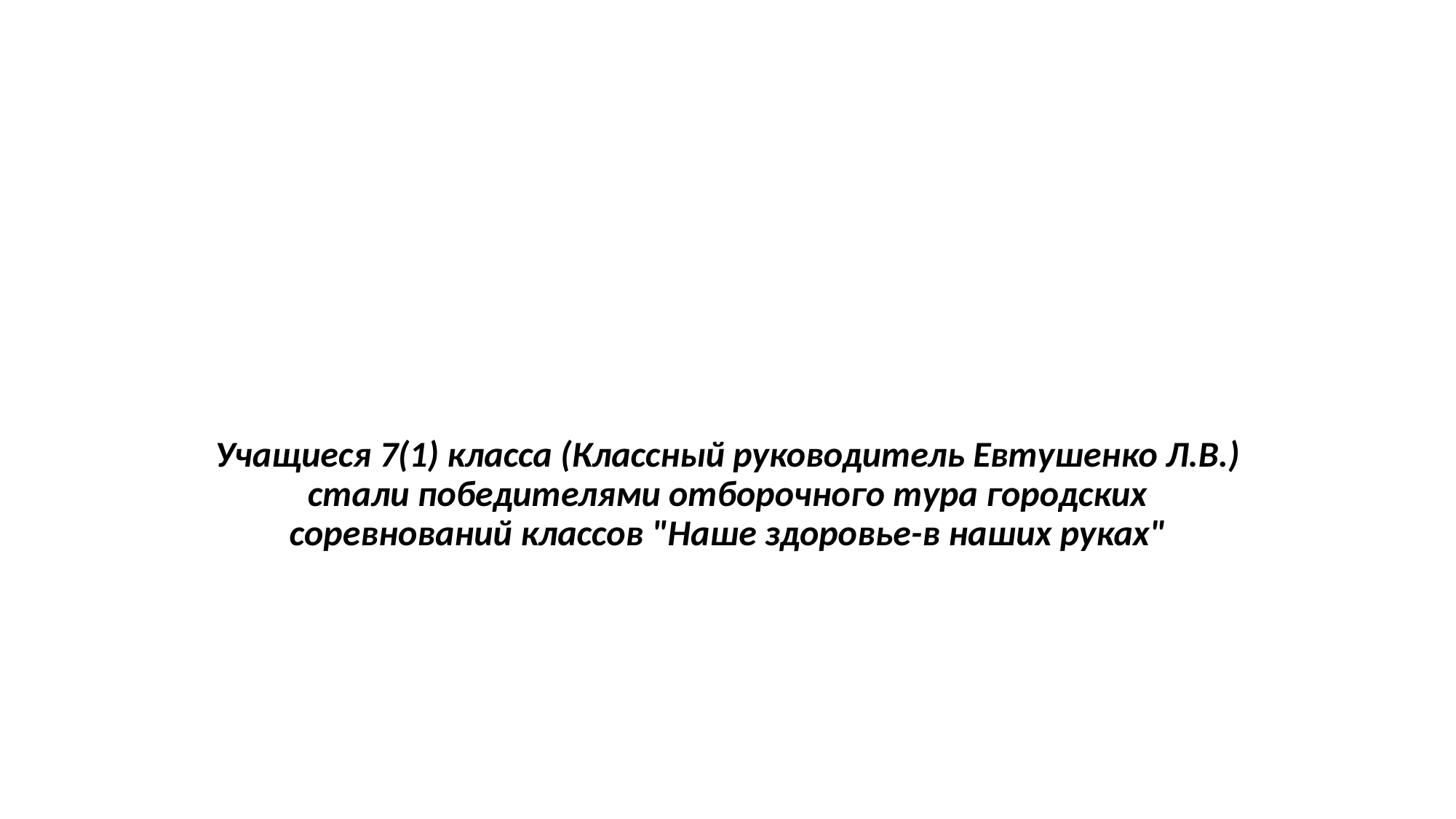

#
Учащиеся 7(1) класса (Классный руководитель Евтушенко Л.В.) стали победителями отборочного тура городских соревнований классов "Наше здоровье-в наших руках"